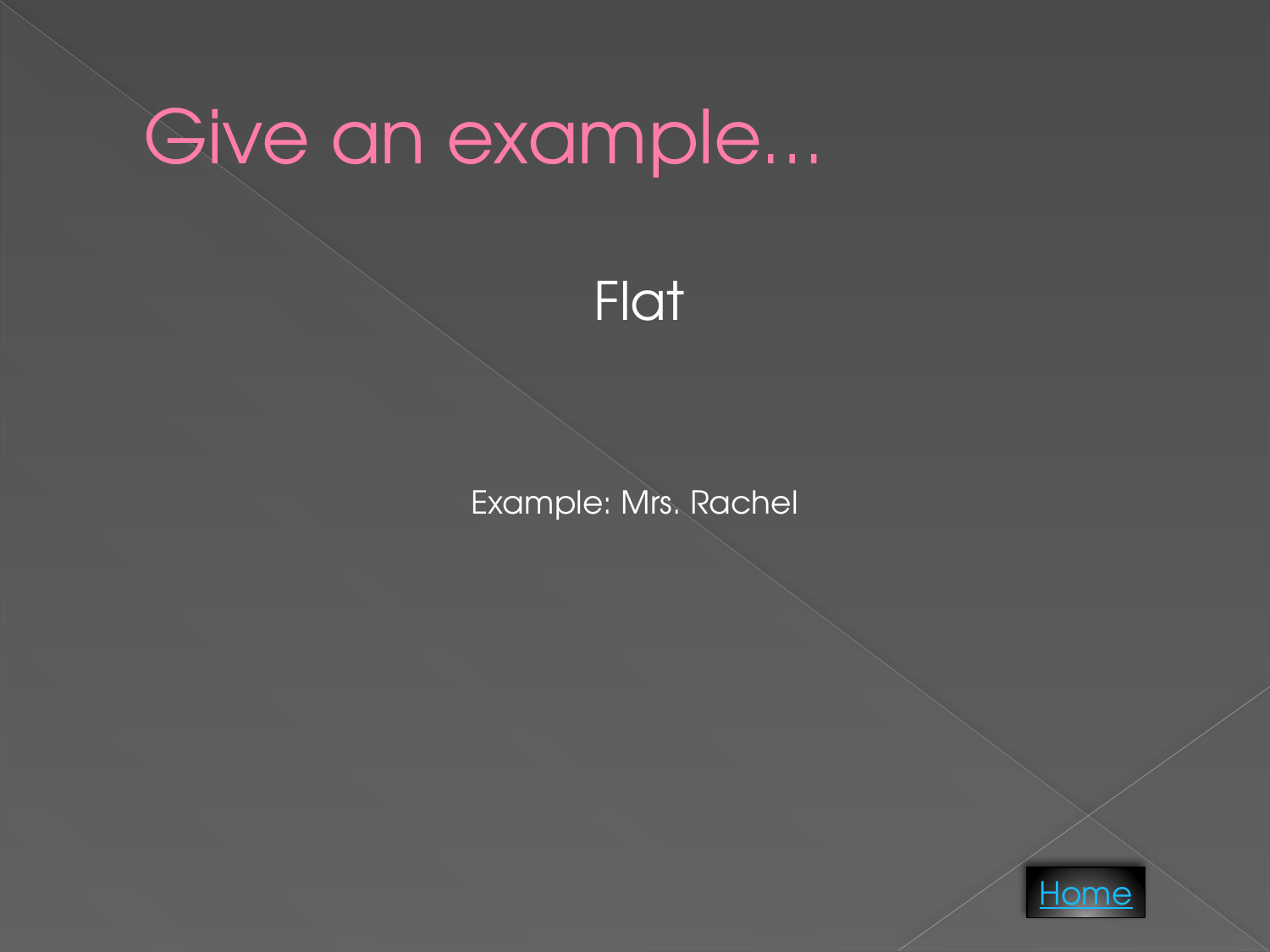

# Give an example…
Flat
Example: Mrs. Rachel
Home